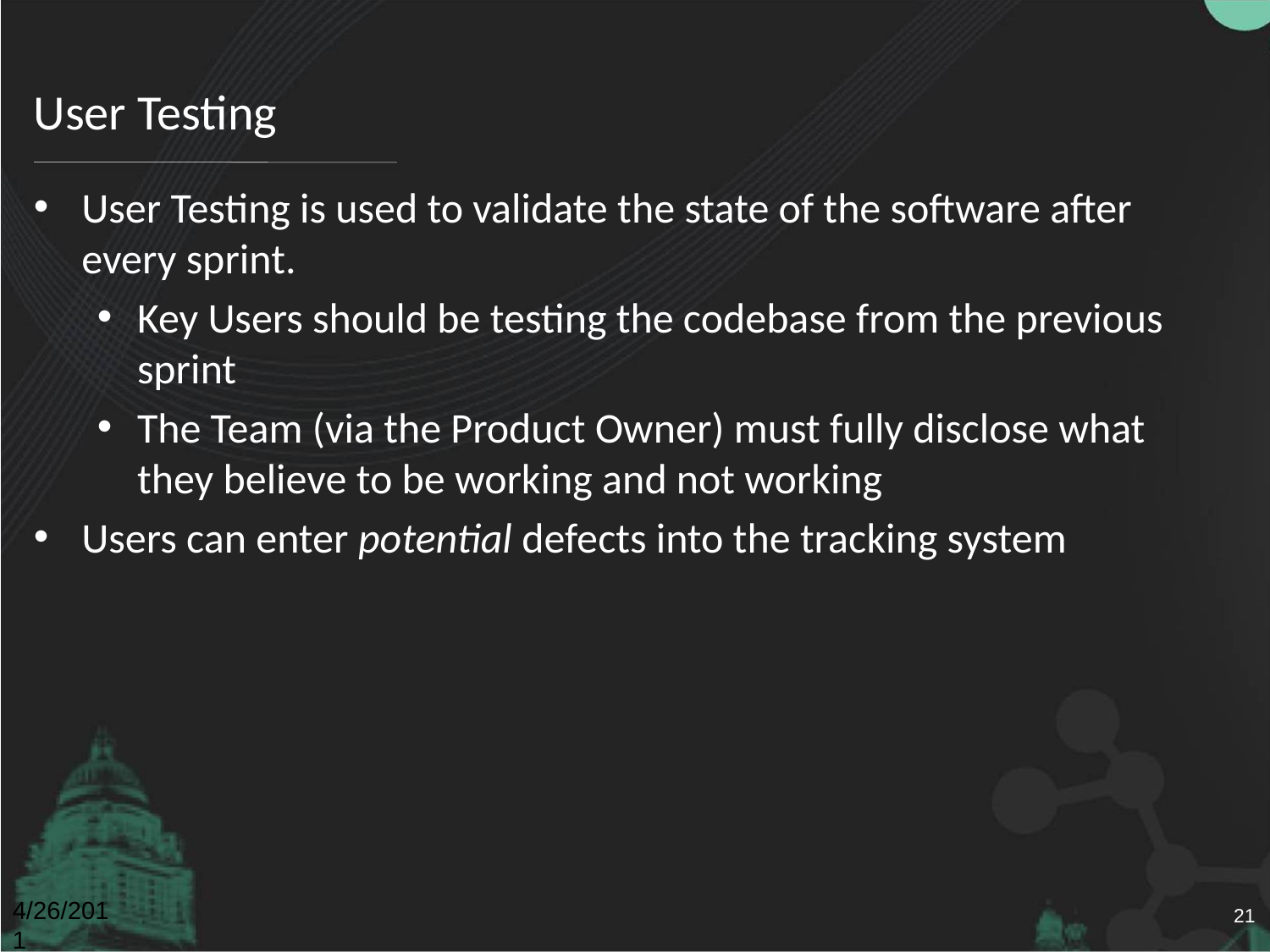

# User Testing
User Testing is used to validate the state of the software after every sprint.
Key Users should be testing the codebase from the previous sprint
The Team (via the Product Owner) must fully disclose what they believe to be working and not working
Users can enter potential defects into the tracking system
4/26/2011
21